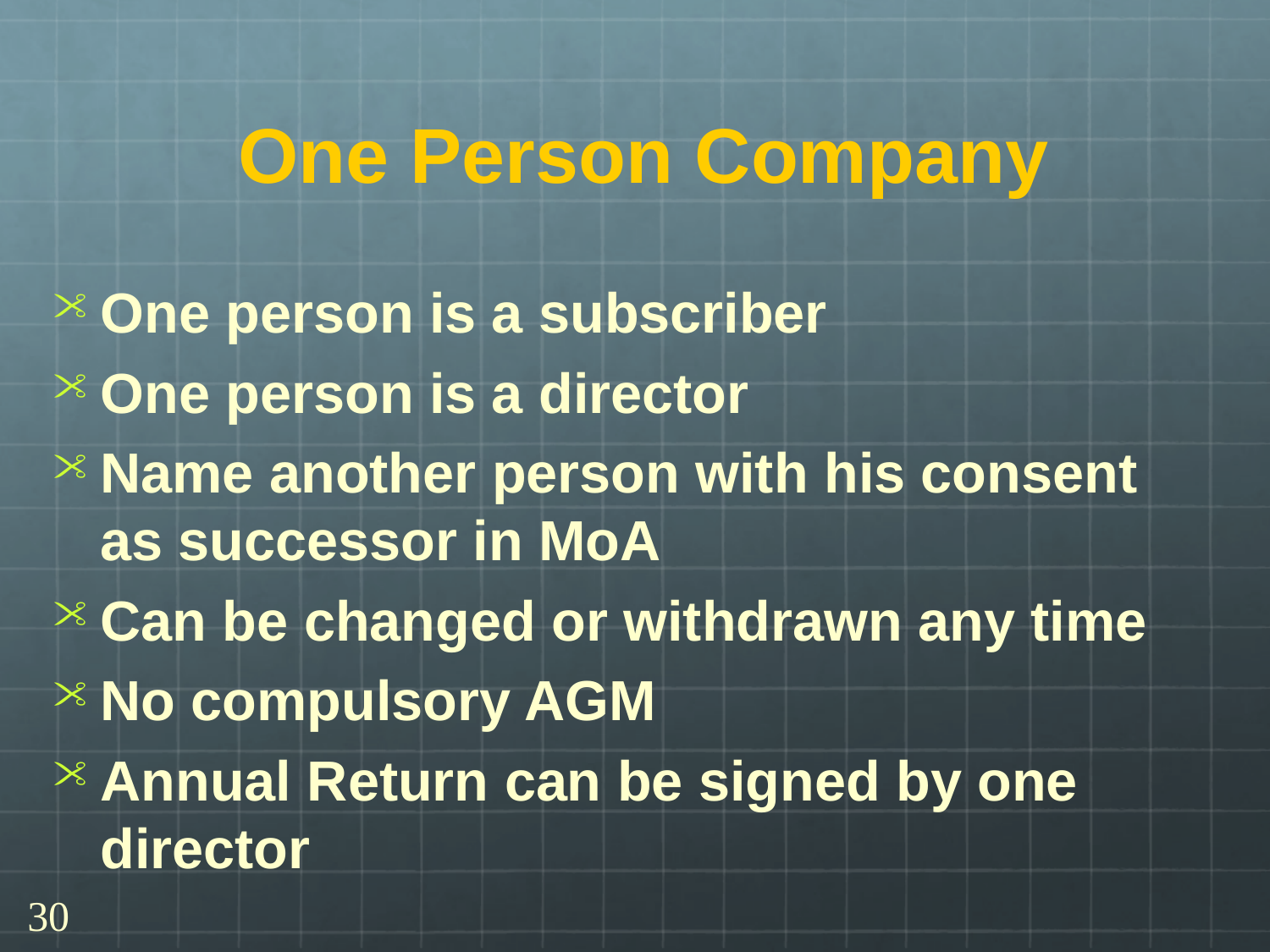

# One Person Company
One person is a subscriber
One person is a director
Name another person with his consent as successor in MoA
Can be changed or withdrawn any time
No compulsory AGM
Annual Return can be signed by one director
30